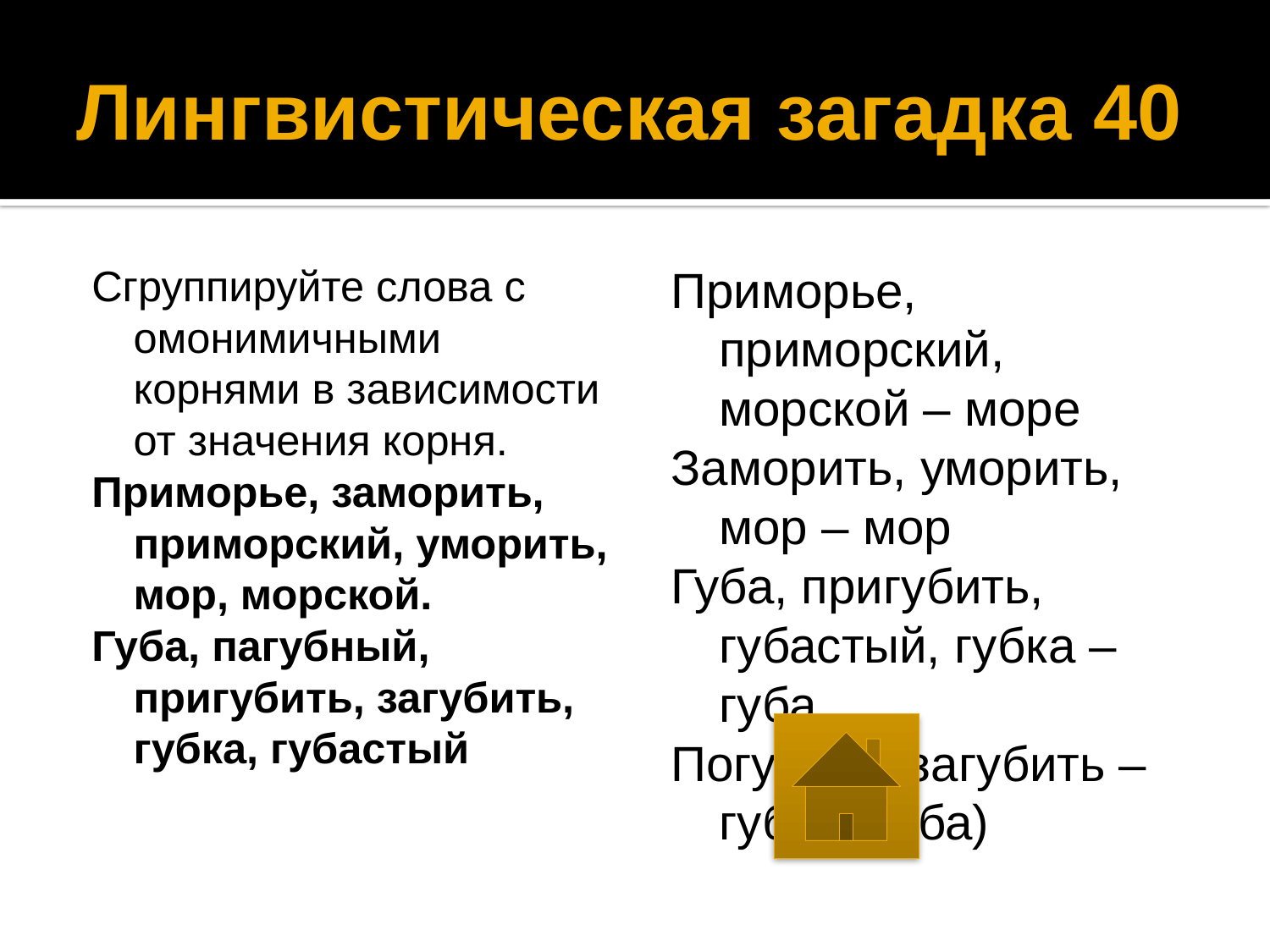

# Лингвистическая загадка 40
Сгруппируйте слова с омонимичными корнями в зависимости от значения корня.
Приморье, заморить, приморский, уморить, мор, морской.
Губа, пагубный, пригубить, загубить, губка, губастый
Приморье, приморский, морской – море
Заморить, уморить, мор – мор
Губа, пригубить, губастый, губка – губа
Погубить, загубить – губ (пагуба)